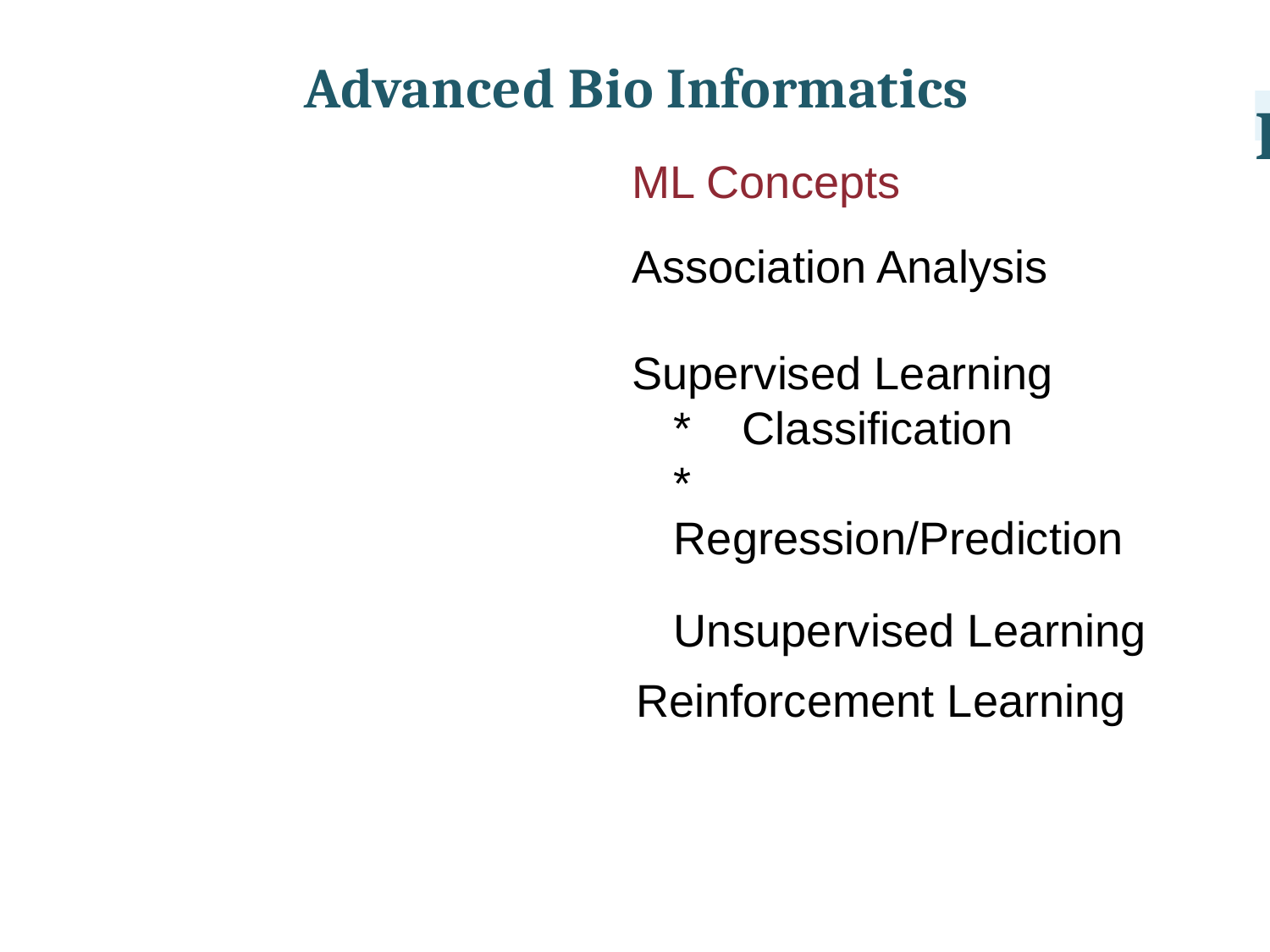

Advanced Bio Informatics
I
ML Concepts
Association Analysis
Supervised Learning
*    Classification
*    Regression/Prediction
Unsupervised Learning
Reinforcement Learning